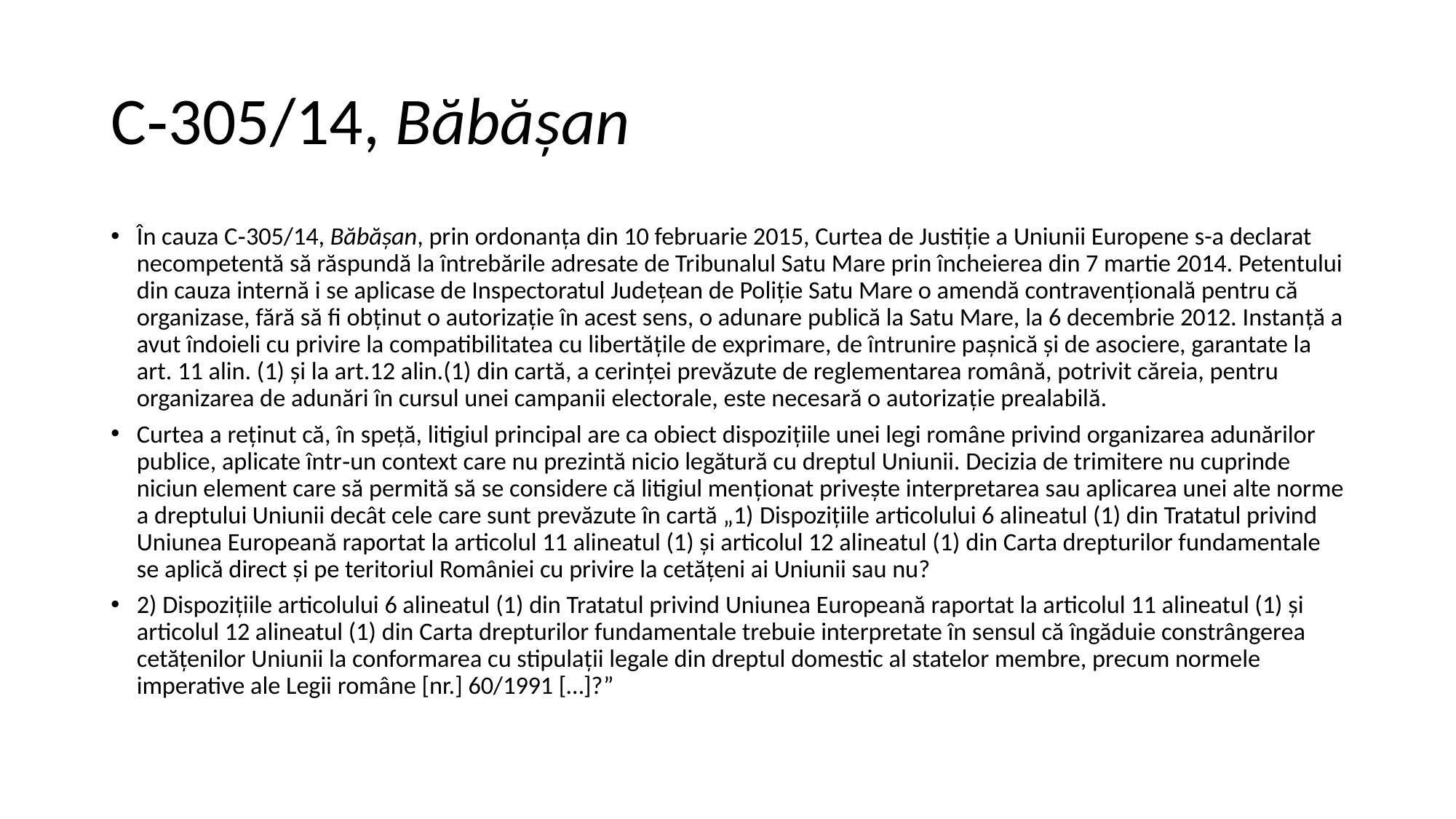

# C‑305/14, Băbăşan
În cauza C‑305/14, Băbăşan, prin ordonanţa din 10 februarie 2015, Curtea de Justiţie a Uniunii Europene s-a declarat necompetentă să răspundă la întrebările adresate de Tribunalul Satu Mare prin încheierea din 7 martie 2014. Petentului din cauza internă i se aplicase de Inspectoratul Judeţean de Poliţie Satu Mare o amendă contravenţională pentru că organizase, fără să fi obţinut o autorizaţie în acest sens, o adunare publică la Satu Mare, la 6 decembrie 2012. Instanţă a avut îndoieli cu privire la compatibilitatea cu libertăţile de exprimare, de întrunire paşnică şi de asociere, garantate la art. 11 alin. (1) şi la art.12 alin.(1) din cartă, a cerinţei prevăzute de reglementarea română, potrivit căreia, pentru organizarea de adunări în cursul unei campanii electorale, este necesară o autorizaţie prealabilă.
Curtea a reţinut că, în speţă, litigiul principal are ca obiect dispoziţiile unei legi române privind organizarea adunărilor publice, aplicate într‑un context care nu prezintă nicio legătură cu dreptul Uniunii. Decizia de trimitere nu cuprinde niciun element care să permită să se considere că litigiul menţionat priveşte interpretarea sau aplicarea unei alte norme a dreptului Uniunii decât cele care sunt prevăzute în cartă „1) Dispoziţiile articolului 6 alineatul (1) din Tratatul privind Uniunea Europeană raportat la articolul 11 alineatul (1) şi articolul 12 alineatul (1) din Carta drepturilor fundamentale se aplică direct şi pe teritoriul României cu privire la cetăţeni ai Uniunii sau nu?
2) Dispoziţiile articolului 6 alineatul (1) din Tratatul privind Uniunea Europeană raportat la articolul 11 alineatul (1) şi articolul 12 alineatul (1) din Carta drepturilor fundamentale trebuie interpretate în sensul că îngăduie constrângerea cetăţenilor Uniunii la conformarea cu stipulaţii legale din dreptul domestic al statelor membre, precum normele imperative ale Legii române [nr.] 60/1991 […]?”